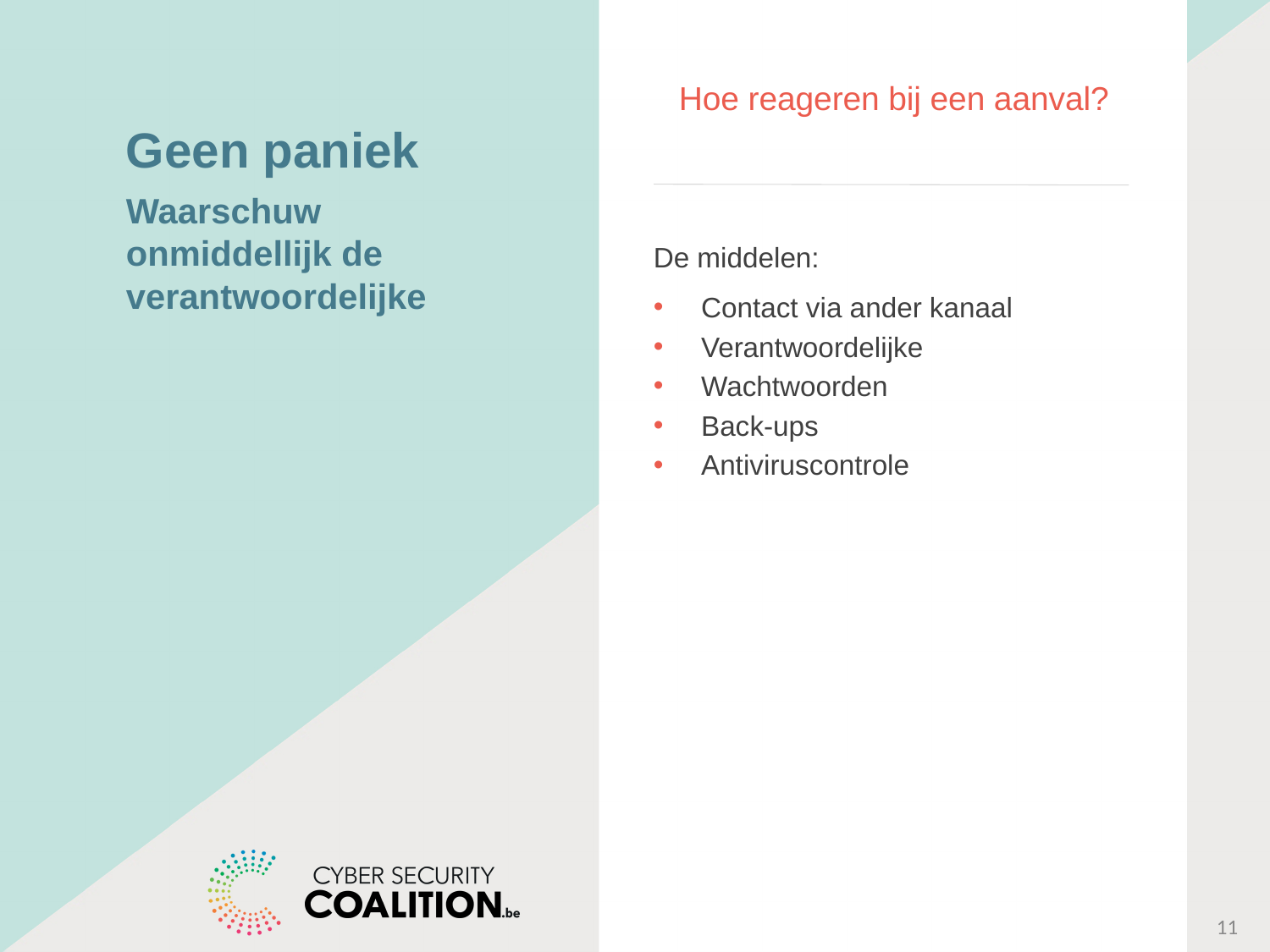

# Hoe reageren bij een aanval?

Geen paniek
Waarschuw onmiddellijk de verantwoordelijke
De middelen:
Contact via ander kanaal
Verantwoordelijke
Wachtwoorden
Back-ups
Antiviruscontrole

11